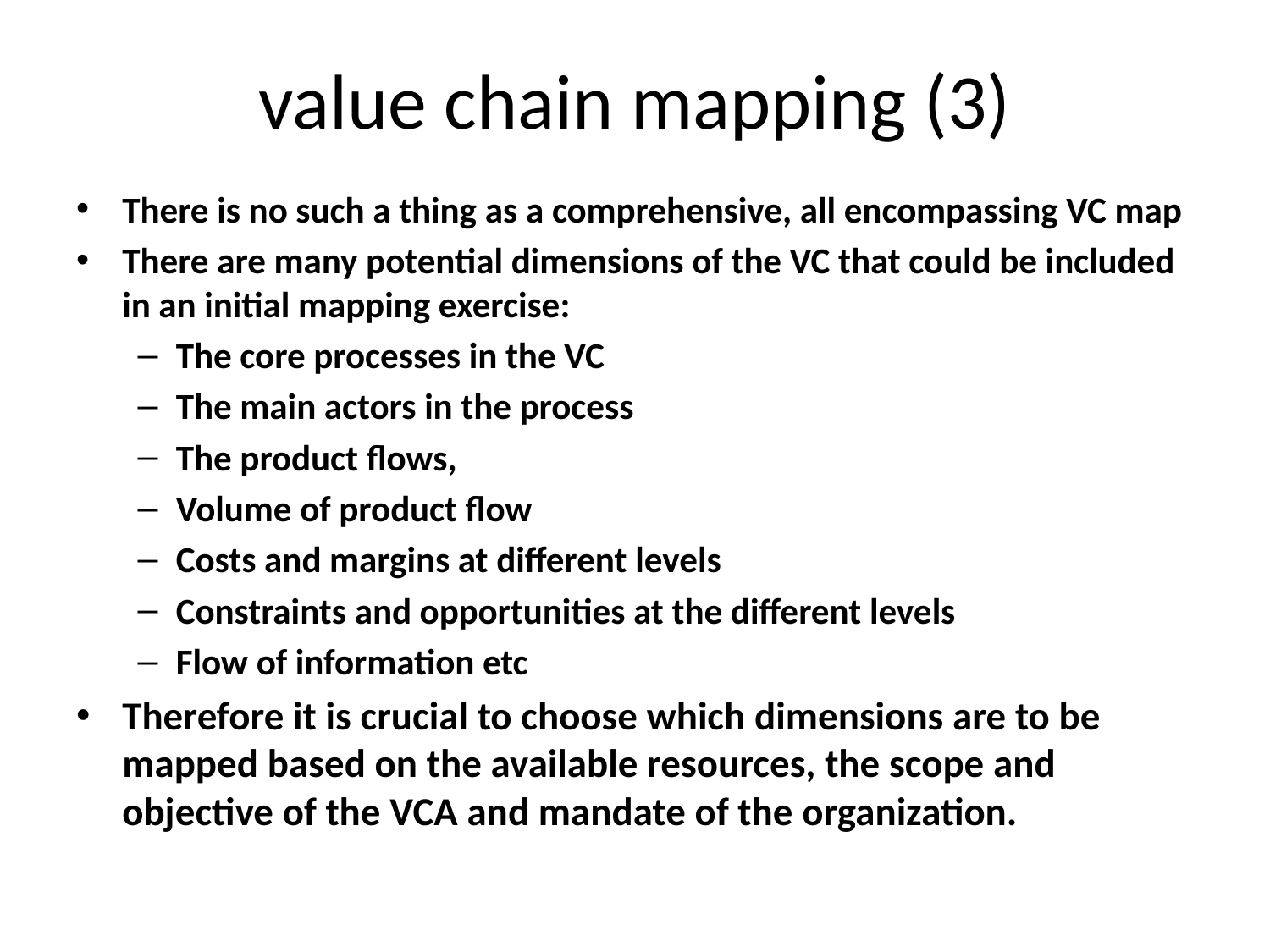

# value chain mapping (3)
There is no such a thing as a comprehensive, all encompassing VC map
There are many potential dimensions of the VC that could be included in an initial mapping exercise:
The core processes in the VC
The main actors in the process
The product flows,
Volume of product flow
Costs and margins at different levels
Constraints and opportunities at the different levels
Flow of information etc
Therefore it is crucial to choose which dimensions are to be mapped based on the available resources, the scope and objective of the VCA and mandate of the organization.